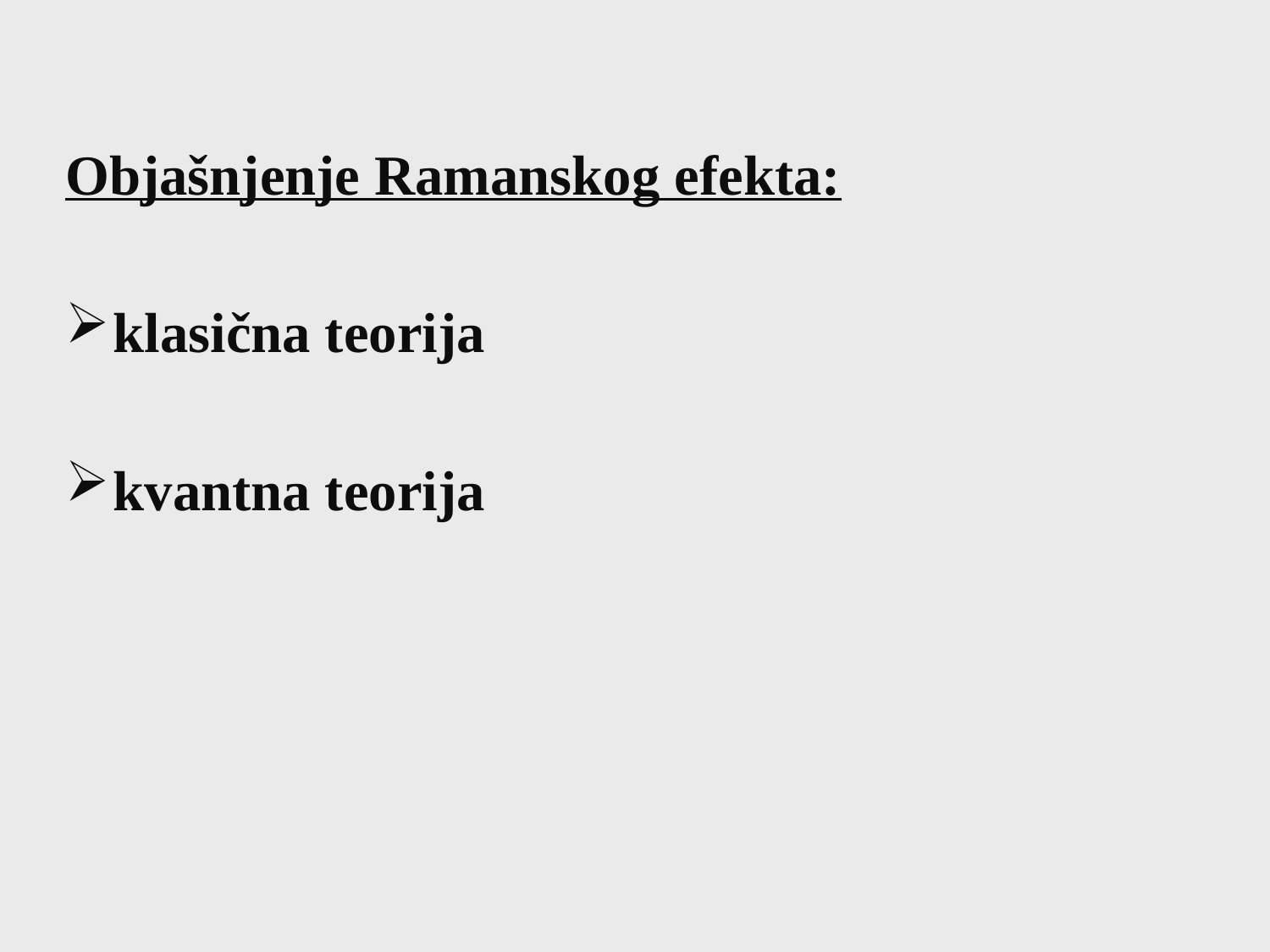

Objašnjenje Ramanskog efekta:

klasična teorija

kvantna teorija